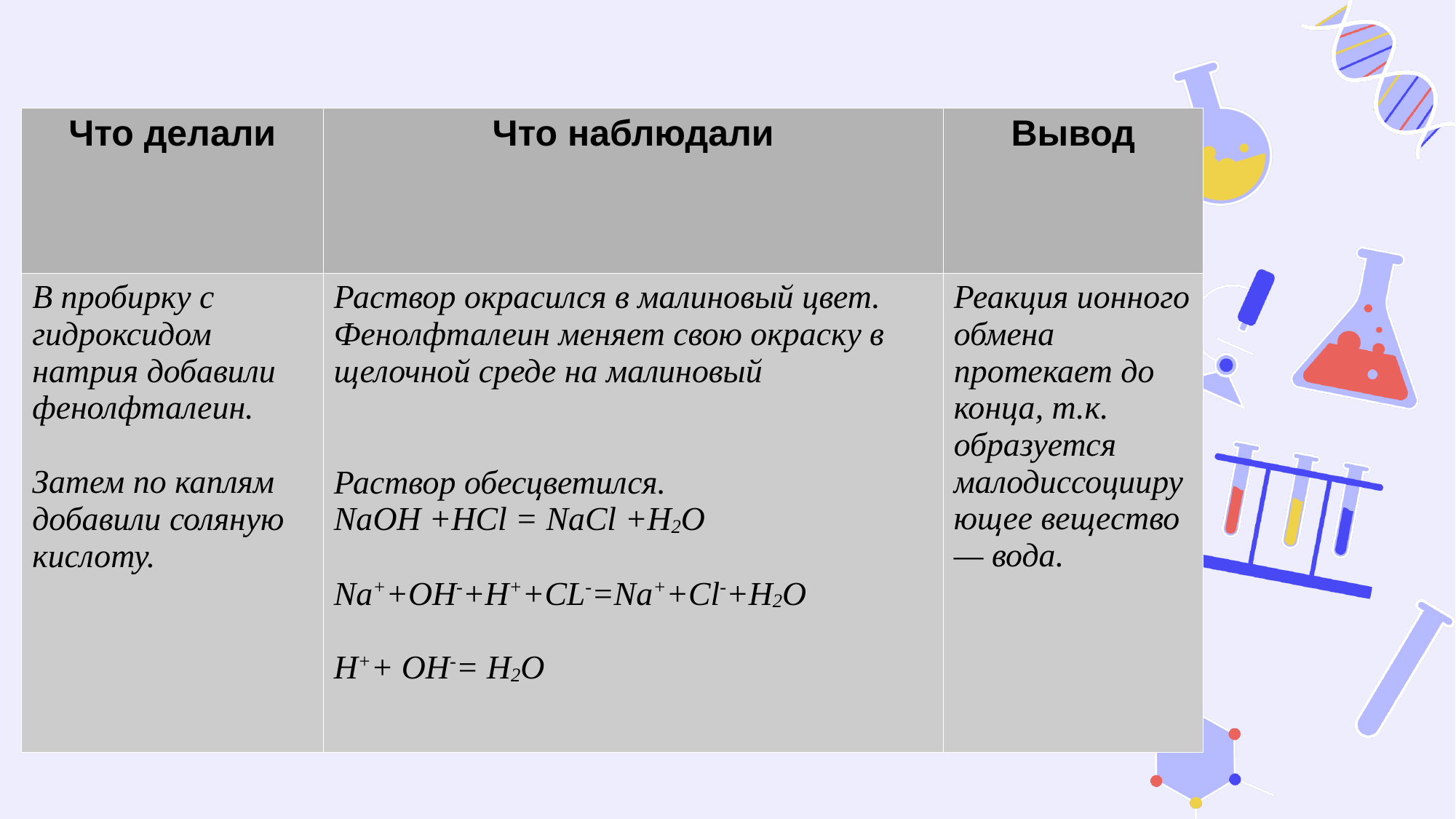

| Что делали | Что наблюдали | Вывод |
| --- | --- | --- |
| В пробирку с гидроксидом натрия добавили фенолфталеин. Затем по каплям добавили соляную кислоту. | Раствор окрасился в малиновый цвет. Фенолфталеин меняет свою окраску в щелочной среде на малиновый Раствор обесцветился. NaOH +HCl = NaCl +H2O Na++OH-+H++CL-=Na++Cl-+H2O H++ OH-= H2O | Реакция ионного обмена протекает до конца, т.к. образуется малодиссоциирующее вещество — вода. |